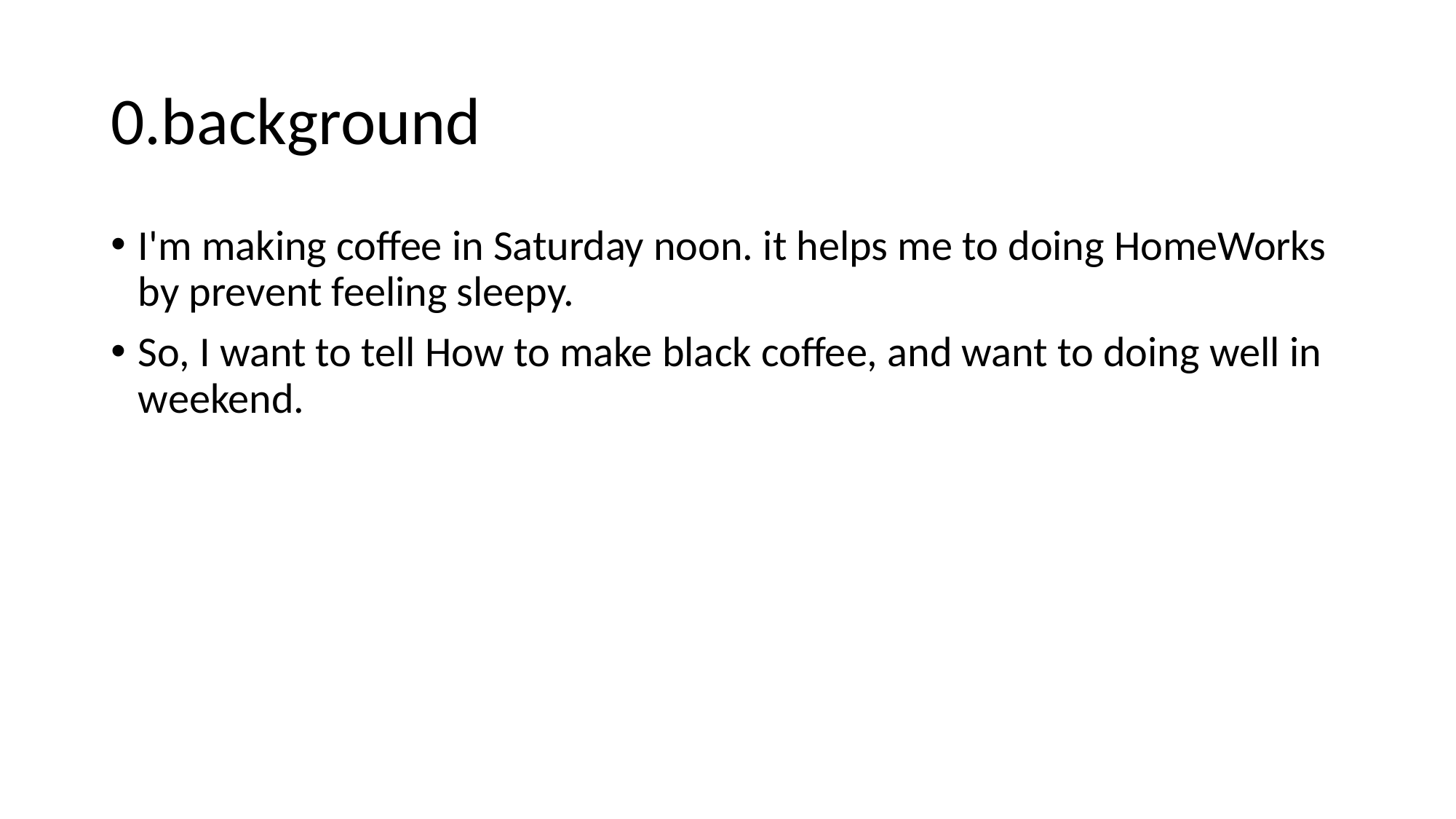

# 0.background
I'm making coffee in Saturday noon. it helps me to doing HomeWorks by prevent feeling sleepy.
So, I want to tell How to make black coffee, and want to doing well in weekend.